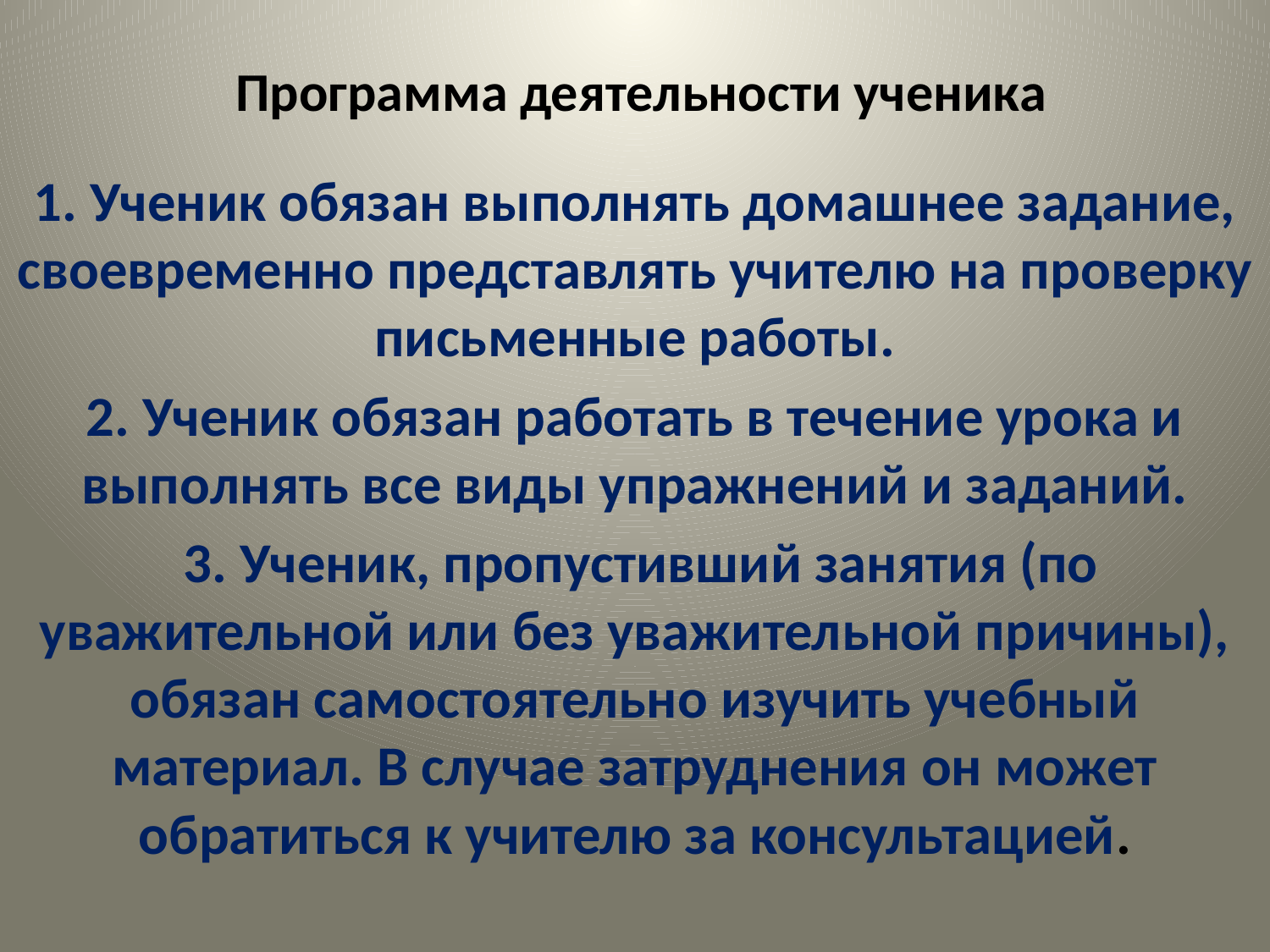

# Программа деятельности ученика
1. Ученик обязан выполнять домашнее задание, своевременно представлять учителю на проверку письменные работы.
2. Ученик обязан работать в течение урока и выполнять все виды упражнений и заданий.
 3. Ученик, пропустивший занятия (по уважительной или без уважительной причины), обязан самостоятельно изучить учебный материал. В случае затруднения он может обратиться к учителю за консультацией.